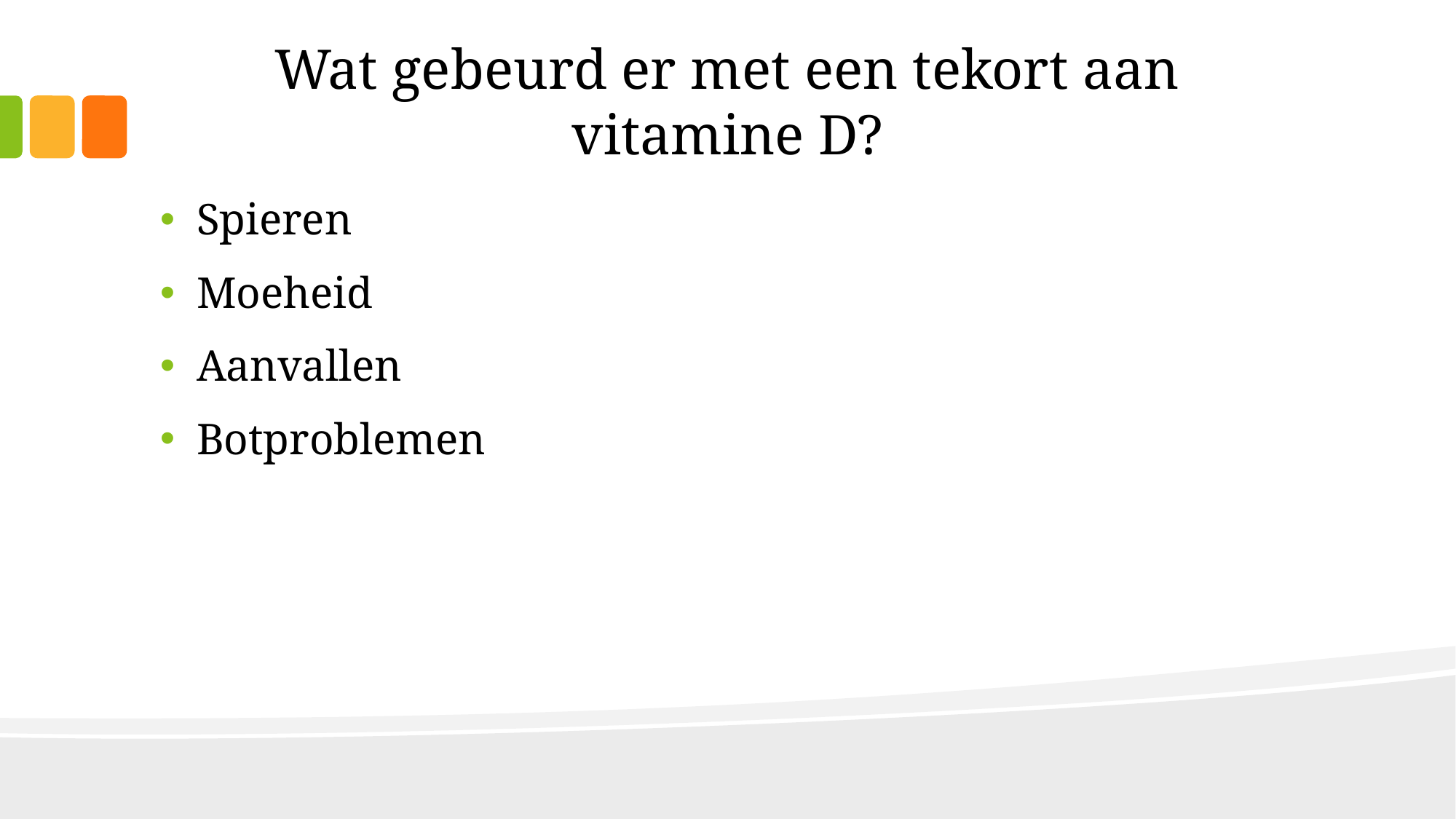

# Wat gebeurd er met een tekort aan vitamine D?
Spieren
Moeheid
Aanvallen
Botproblemen